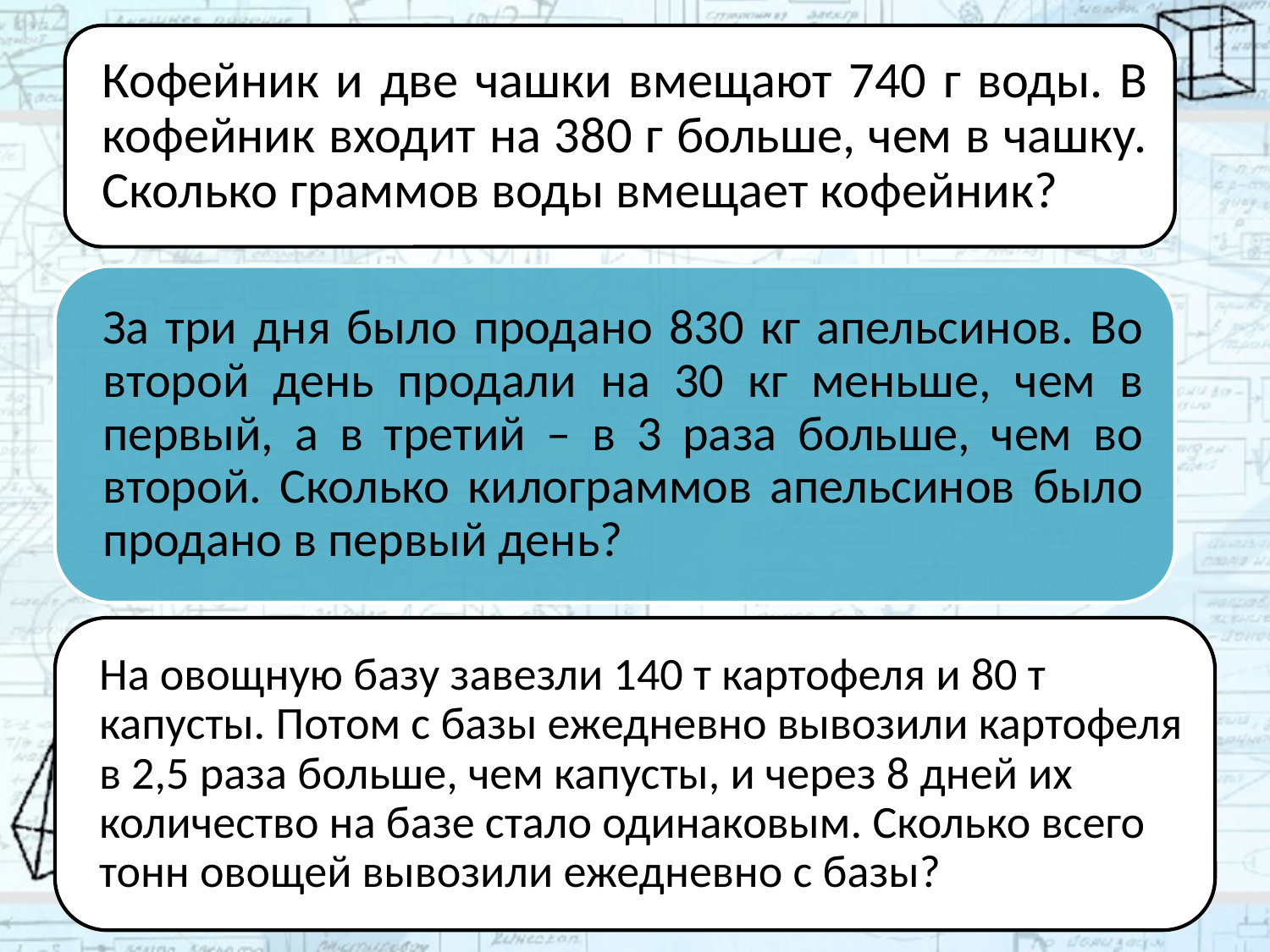

Кофейник и две чашки вмещают 740 г воды. В кофейник входит на 380 г больше, чем в чашку. Сколько граммов воды вмещает кофейник?
За три дня было продано 830 кг апельсинов. Во второй день продали на 30 кг меньше, чем в первый, а в третий – в 3 раза больше, чем во второй. Сколько килограммов апельсинов было продано в первый день?
На овощную базу завезли 140 т картофеля и 80 т капусты. Потом с базы ежедневно вывозили картофеля в 2,5 раза больше, чем капусты, и через 8 дней их количество на базе стало одинаковым. Сколько всего тонн овощей вывозили ежедневно с базы?